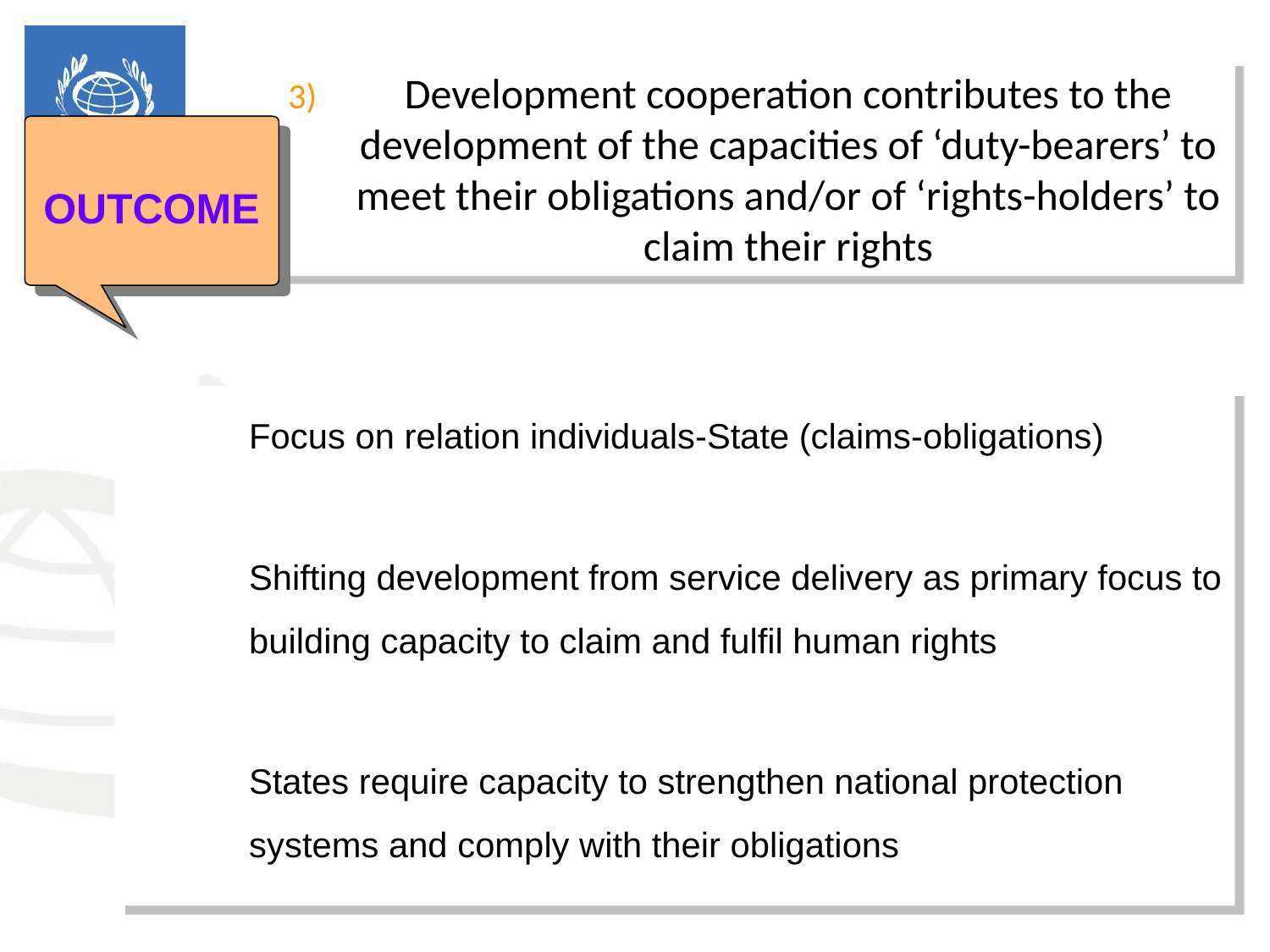

3) 	Development cooperation contributes to the development of the capacities of ‘duty-bearers’ to meet their obligations and/or of ‘rights-holders’ to claim their rights

OUTCOME
Focus on relation individuals-State (claims-obligations)

Shifting development from service delivery as primary focus to building capacity to claim and fulfil human rights

States require capacity to strengthen national protection systems and comply with their obligations